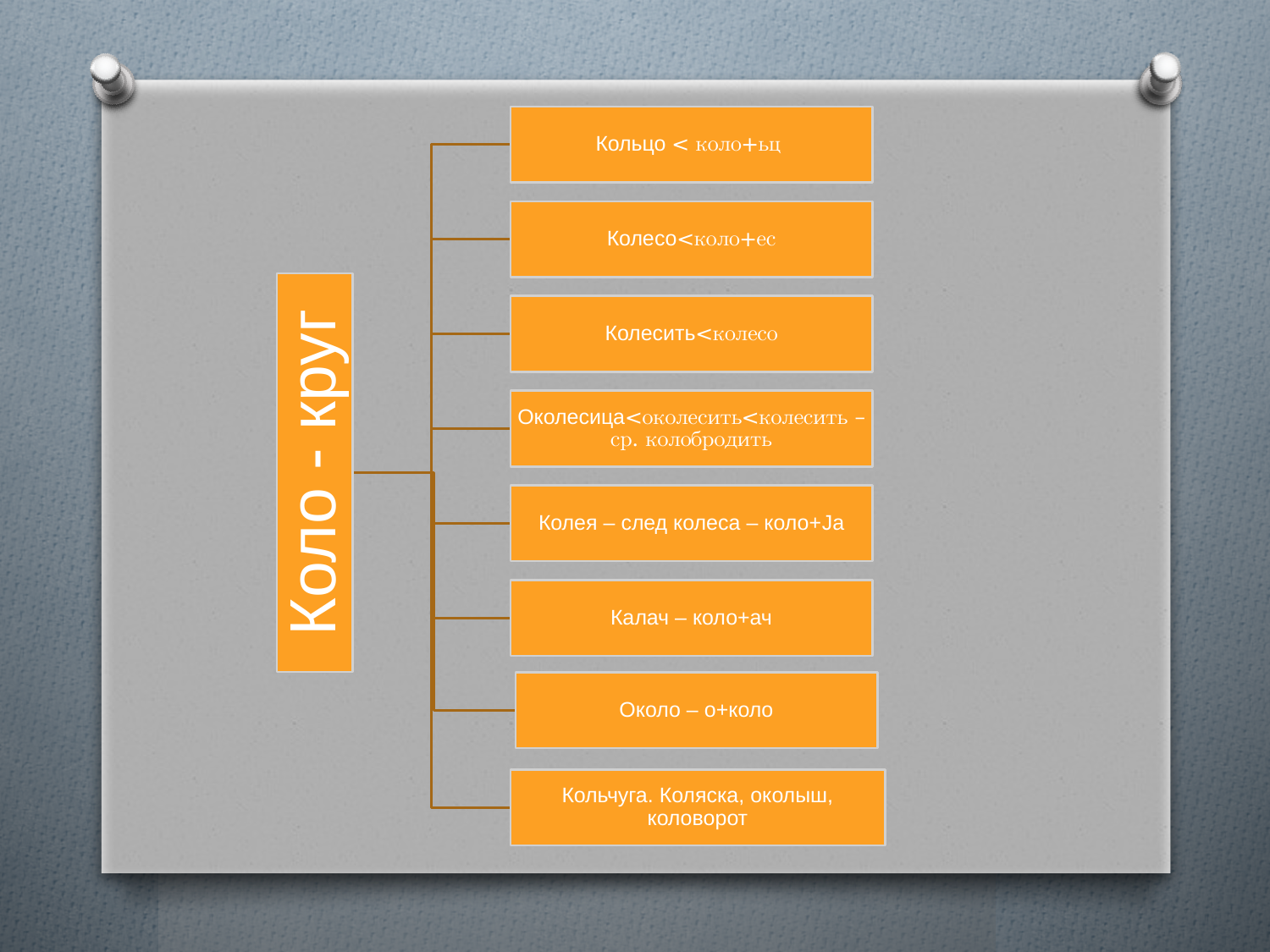

Кольцо < коло+ьц

Колесо<коло+ес

Колесить<колесо

Околесица<околесить<колесить – ср. колобродить

Коло - круг

Колея – след колеса – коло+Ja
Калач – коло+ач
Около – о+коло
Кольчуга. Коляска, околыш, коловорот